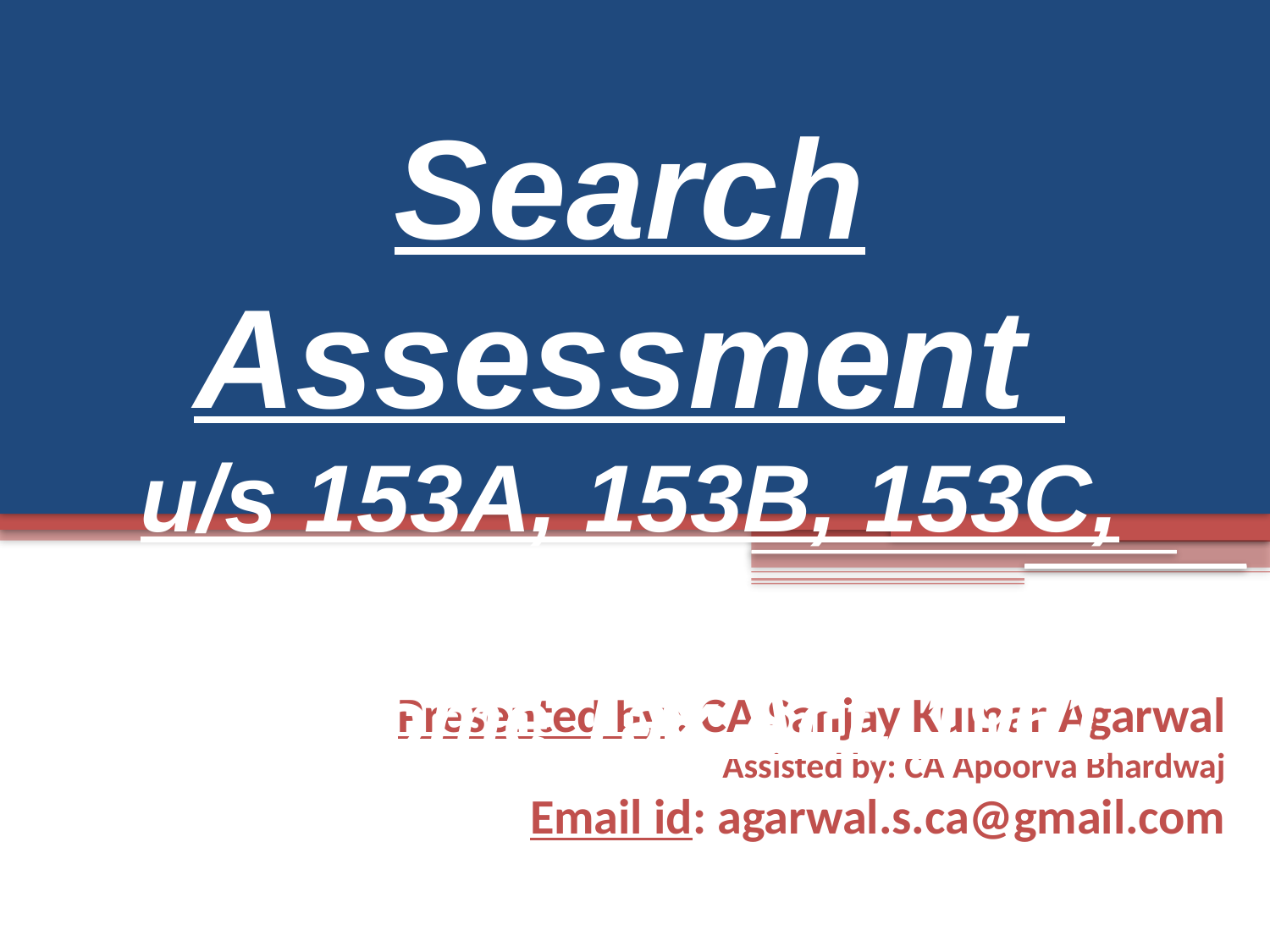

Search Assessment
u/s 153A, 153B, 153C, 153D
of Income Tax Act, 1961
Presented by : CA Sanjay Kumar Agarwal
Assisted by: CA Apoorva Bhardwaj
Email id: agarwal.s.ca@gmail.com